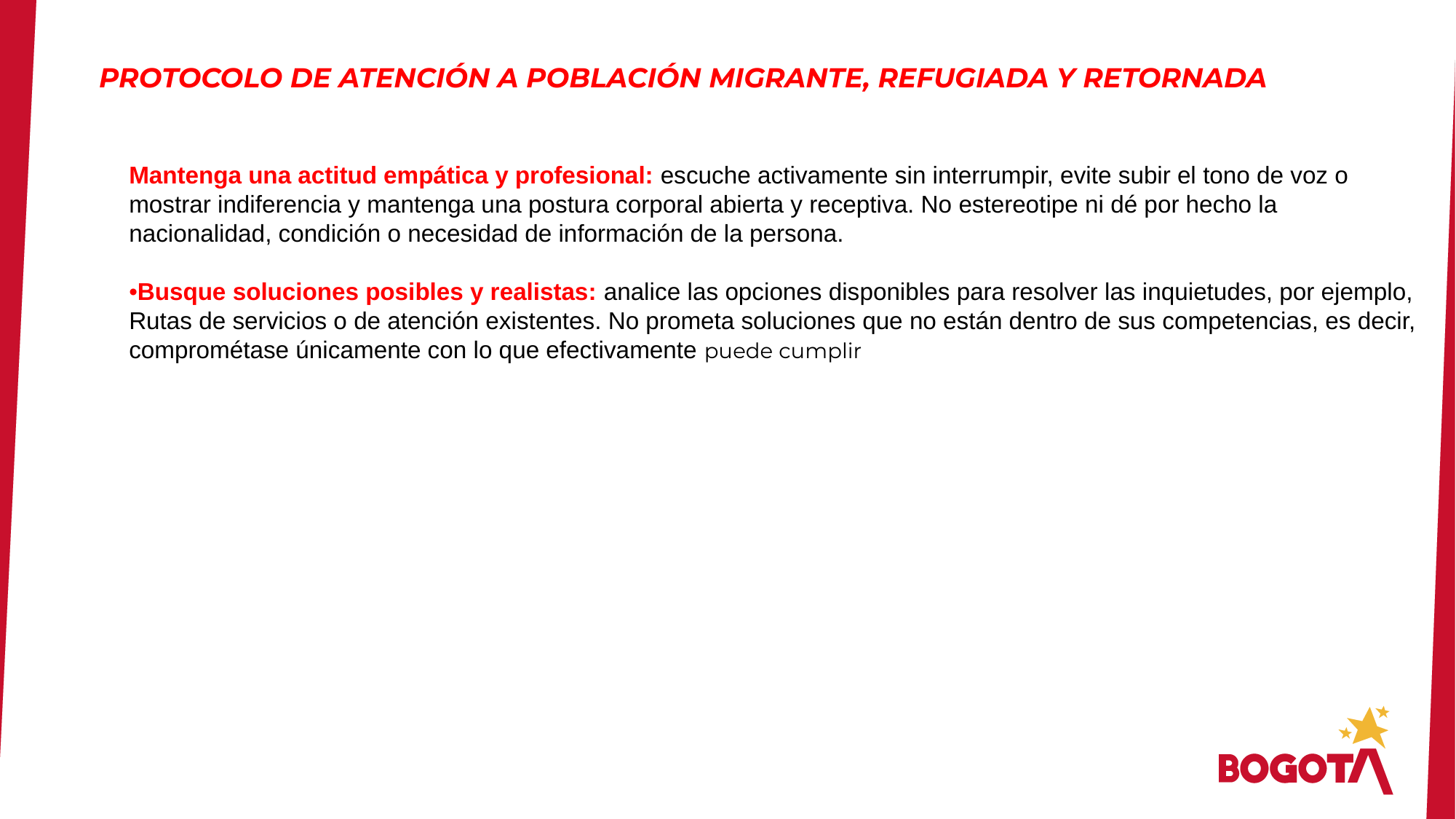

PROTOCOLO DE ATENCIÓN A POBLACIÓN MIGRANTE, REFUGIADA Y RETORNADA

Mantenga una actitud empática y profesional: escuche activamente sin interrumpir, evite subir el tono de voz o mostrar indiferencia y mantenga una postura corporal abierta y receptiva. No estereotipe ni dé por hecho la nacionalidad, condición o necesidad de información de la persona.

•Busque soluciones posibles y realistas: analice las opciones disponibles para resolver las inquietudes, por ejemplo, Rutas de servicios o de atención existentes. No prometa soluciones que no están dentro de sus competencias, es decir, comprométase únicamente con lo que efectivamente puede cumplir